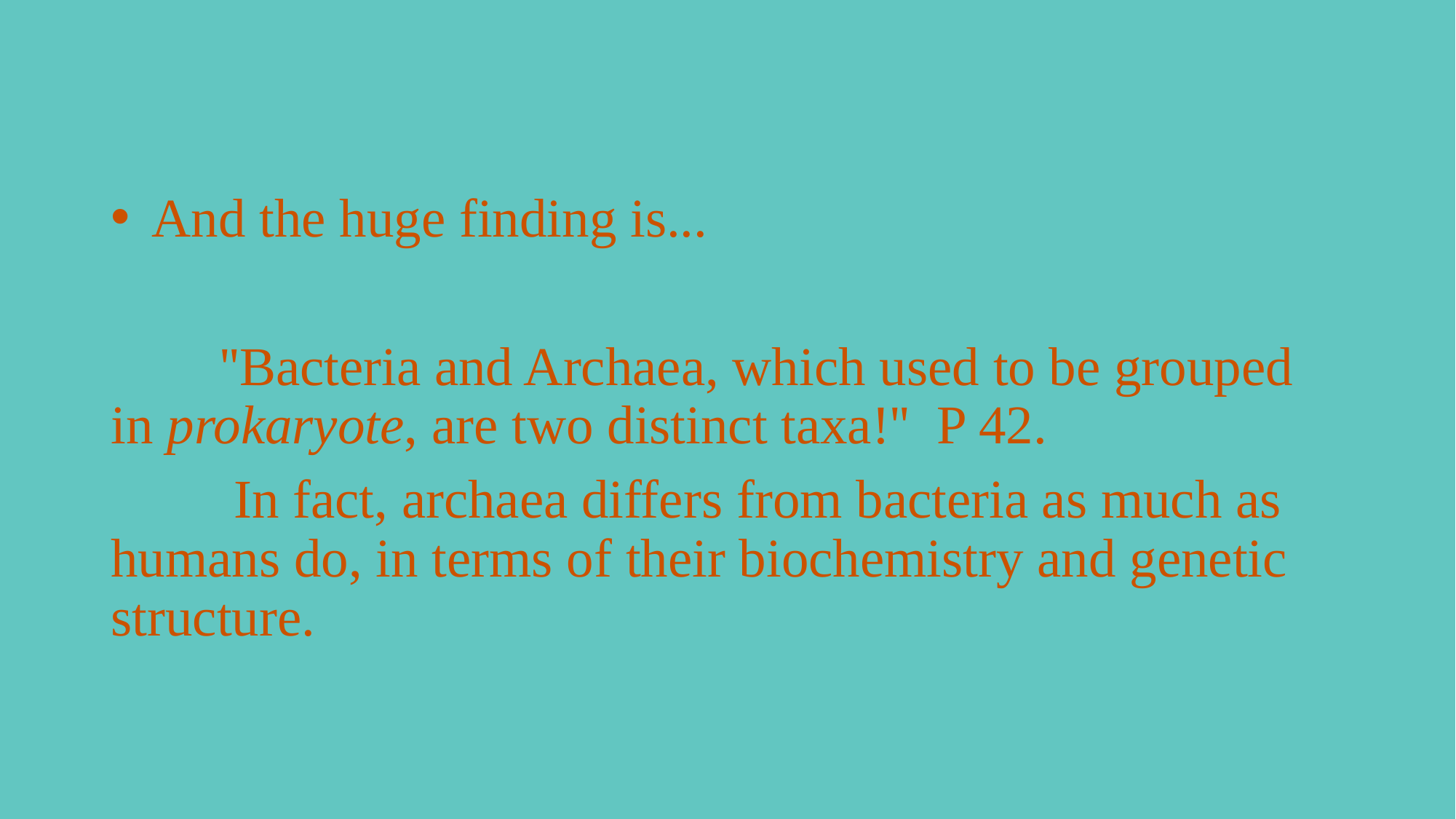

And the huge finding is...

	''Bacteria and Archaea, which used to be grouped in prokaryote, are two distinct taxa!''  P 42.
	 In fact, archaea differs from bacteria as much as humans do, in terms of their biochemistry and genetic structure.